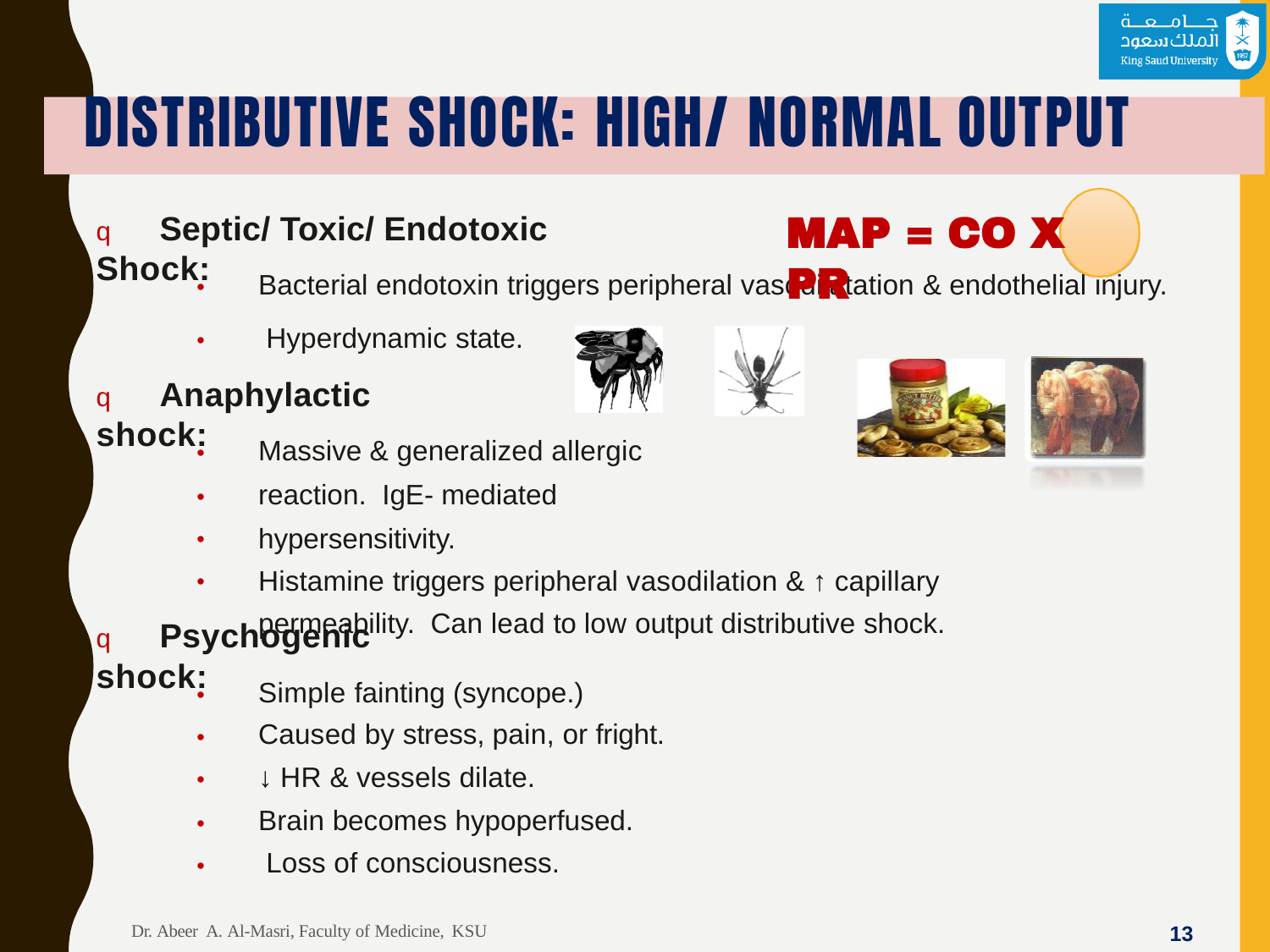

# DISTRIBUTIVE SHOCK: HIGH/ NORMAL OUTPUT

MAP = CO X PR
q	Septic/ Toxic/ Endotoxic Shock:
Bacterial endotoxin triggers peripheral vasodilatation & endothelial injury.  Hyperdynamic state.
•
•

q	Anaphylactic shock:
Massive & generalized allergic reaction.  IgE- mediated hypersensitivity.
Histamine triggers peripheral vasodilation & ↑ capillary permeability.  Can lead to low output distributive shock.
•
•
•
•

q	Psychogenic shock:
Simple fainting (syncope.)  Caused by stress, pain, or fright.
↓ HR & vessels dilate.
Brain becomes hypoperfused.  Loss of consciousness.
•
•
•
•
•
Dr. Abeer  A. Al-Masri, Faculty of Medicine, KSU
13